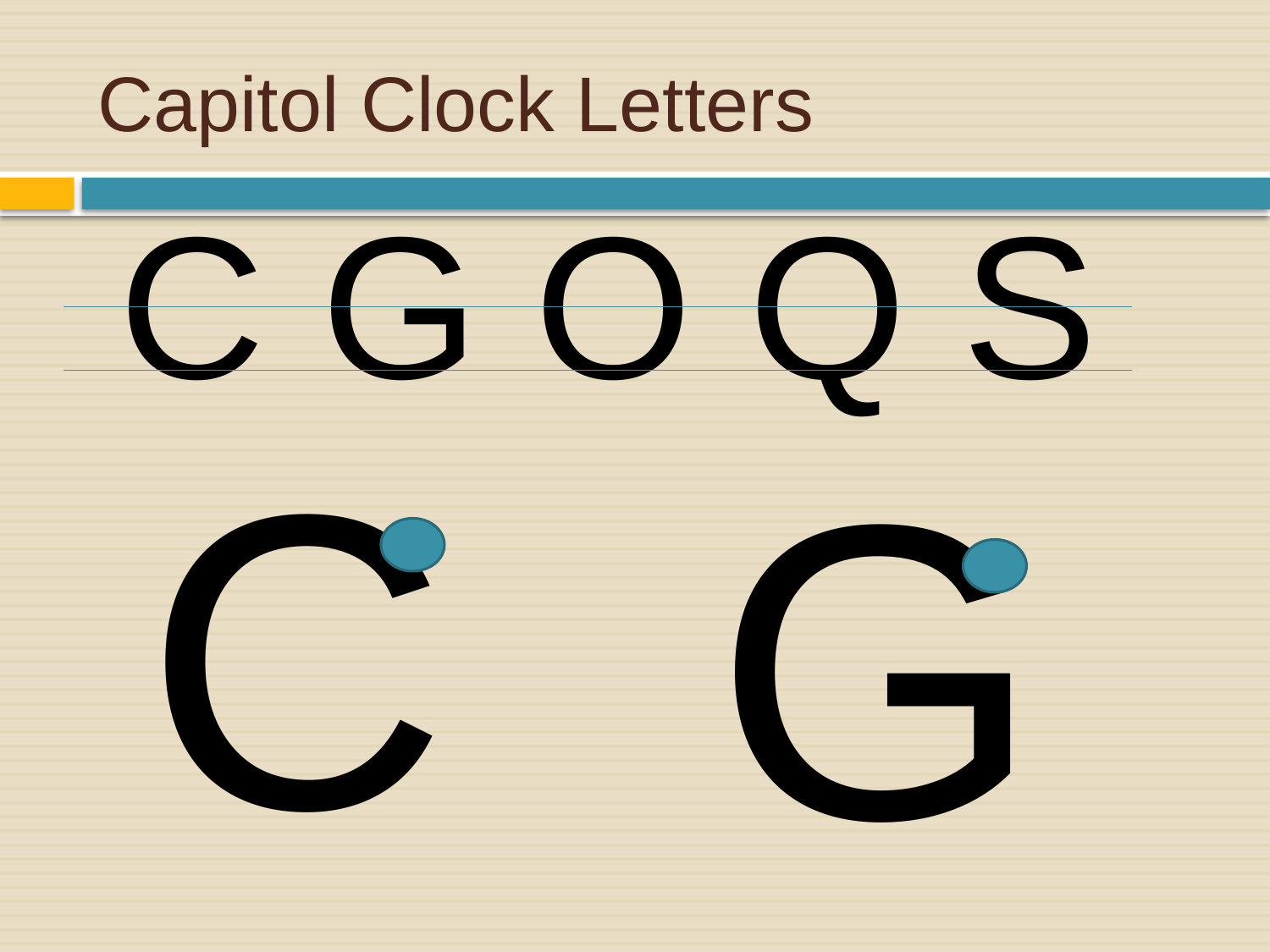

# Capitol Clock Letters
C G O Q S
C
G